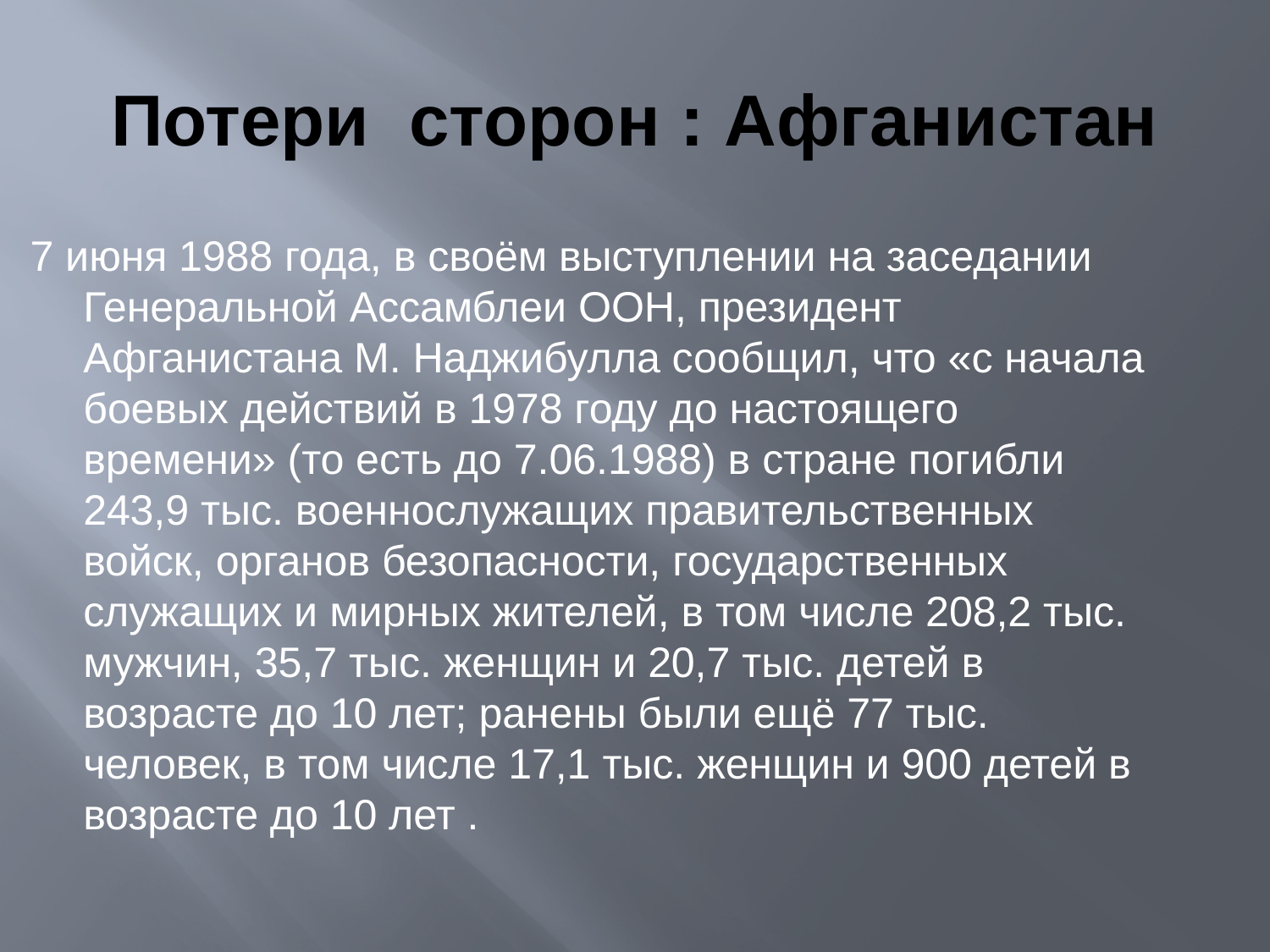

# Потери  сторон : Афганистан
7 июня 1988 года, в своём выступлении на заседании Генеральной Ассамблеи ООН, президент Афганистана М. Наджибулла сообщил, что «с начала боевых действий в 1978 году до настоящего времени» (то есть до 7.06.1988) в стране погибли 243,9 тыс. военнослужащих правительственных войск, органов безопасности, государственных служащих и мирных жителей, в том числе 208,2 тыс. мужчин, 35,7 тыс. женщин и 20,7 тыс. детей в возрасте до 10 лет; ранены были ещё 77 тыс. человек, в том числе 17,1 тыс. женщин и 900 детей в возрасте до 10 лет .